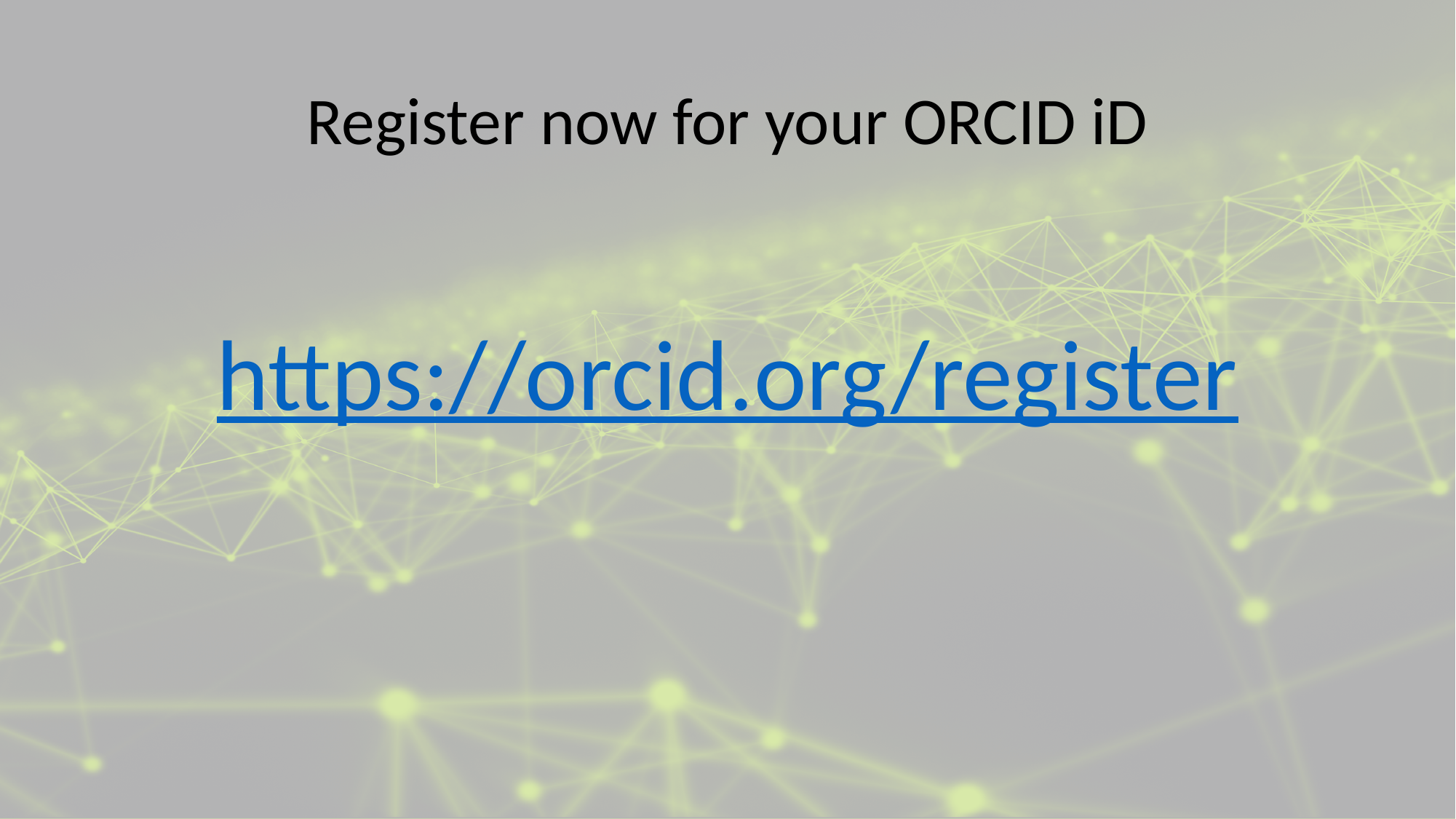

# Register now for your ORCID iD
https://orcid.org/register